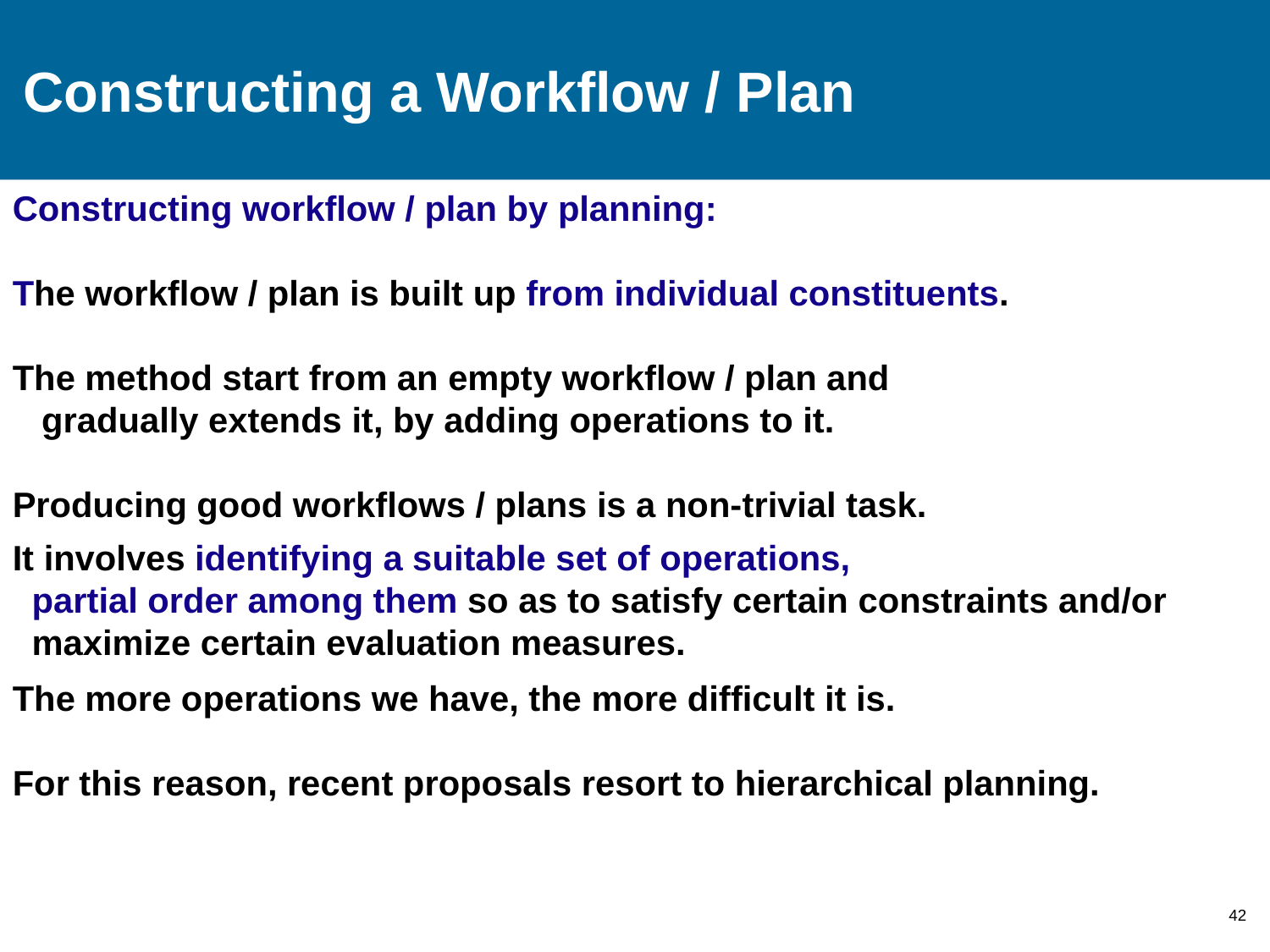

# Constructing a Workflow / Plan
Constructing workflow / plan by planning:

The workflow / plan is built up from individual constituents.

The method start from an empty workflow / plan and
   gradually extends it, by adding operations to it.

Producing good workflows / plans is a non-trivial task.
It involves identifying a suitable set of operations,
  partial order among them so as to satisfy certain constraints and/or
  maximize certain evaluation measures.
The more operations we have, the more difficult it is.

For this reason, recent proposals resort to hierarchical planning.
42